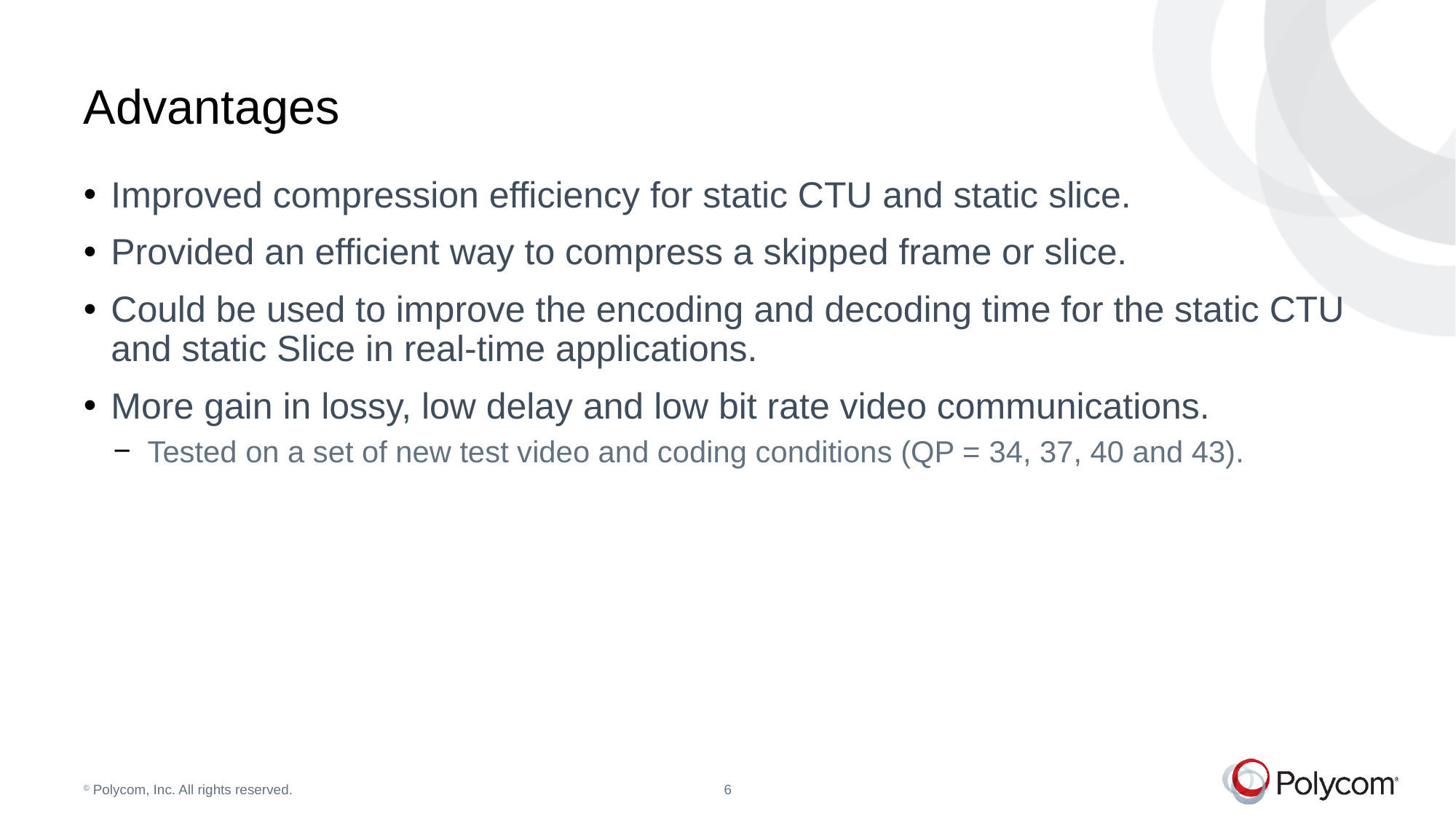

# Advantages
Improved compression efficiency for static CTU and static slice.
Provided an efficient way to compress a skipped frame or slice.
Could be used to improve the encoding and decoding time for the static CTU and static Slice in real-time applications.
More gain in lossy, low delay and low bit rate video communications.
Tested on a set of new test video and coding conditions (QP = 34, 37, 40 and 43).